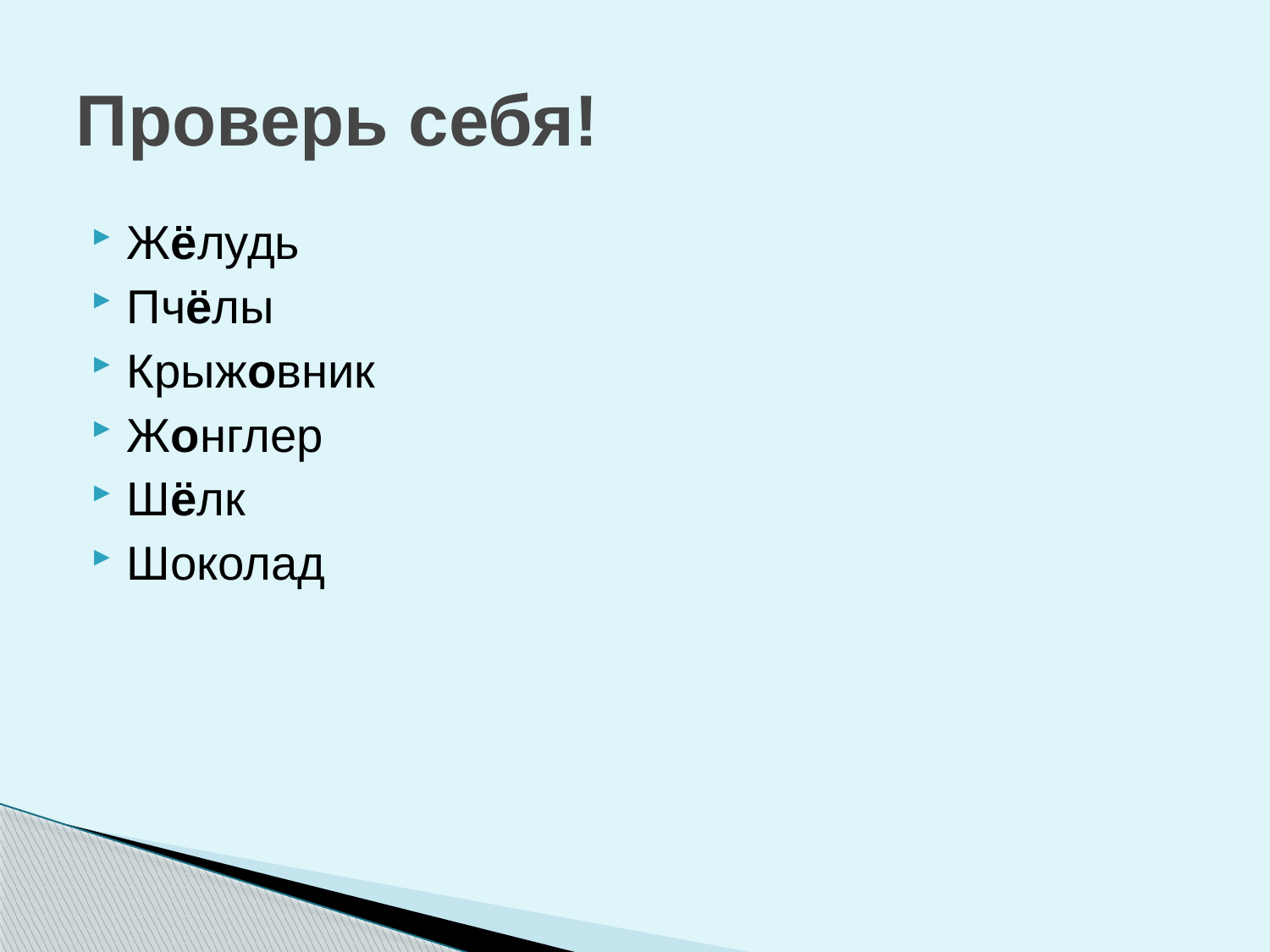

# Проверь себя!
Жёлудь
Пчёлы
Крыжовник
Жонглер
Шёлк
Шоколад